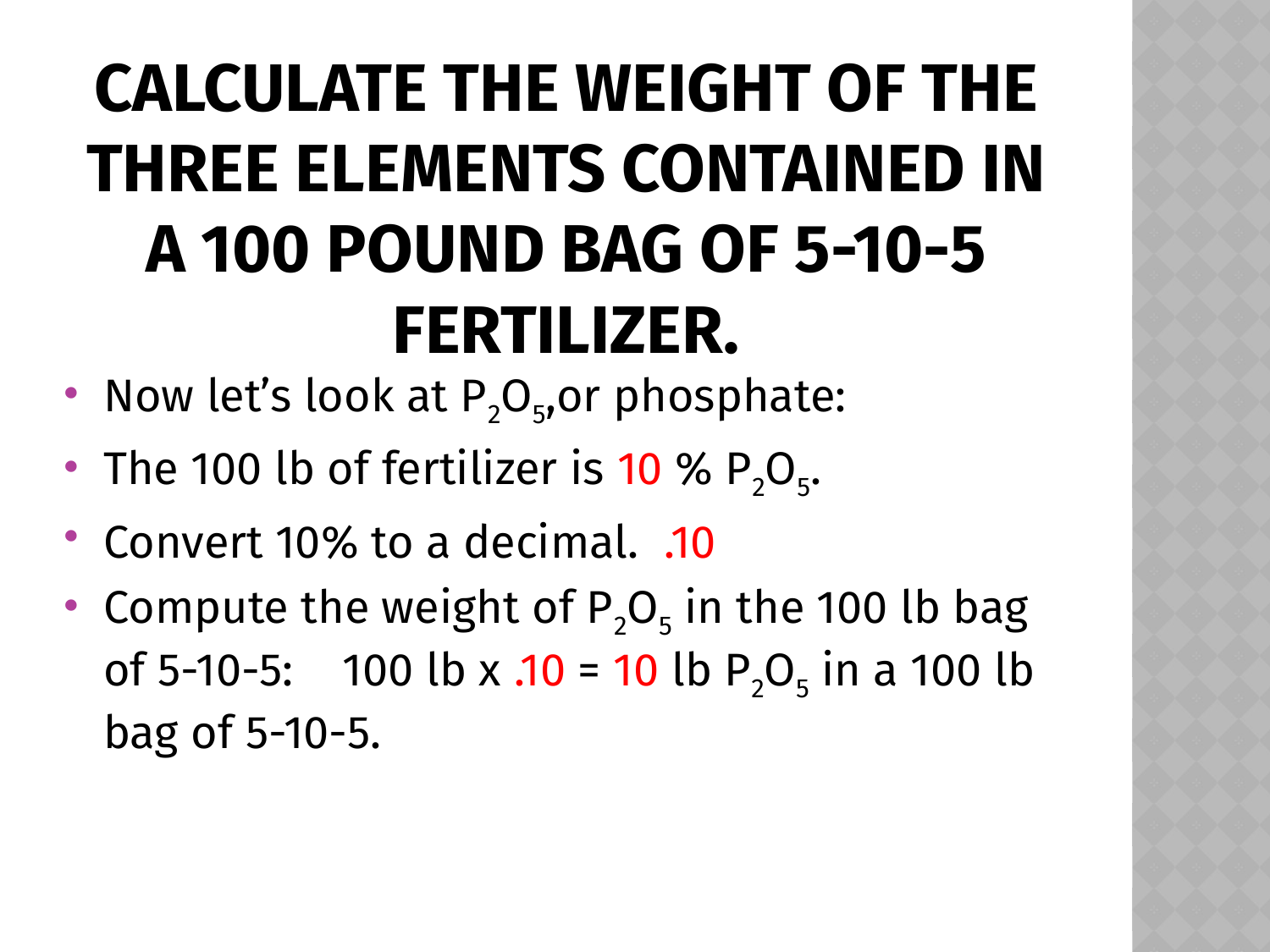

# Calculate the weight of the three elements contained in a 100 pound bag of 5-10-5 fertilizer.
Now let’s look at P2O5,or phosphate:
The 100 lb of fertilizer is 10 % P2O5.
Convert 10% to a decimal.  .10
Compute the weight of P2O5 in the 100 lb bag of 5-10-5:    100 lb x .10 = 10 lb P2O5 in a 100 lb bag of 5-10-5.